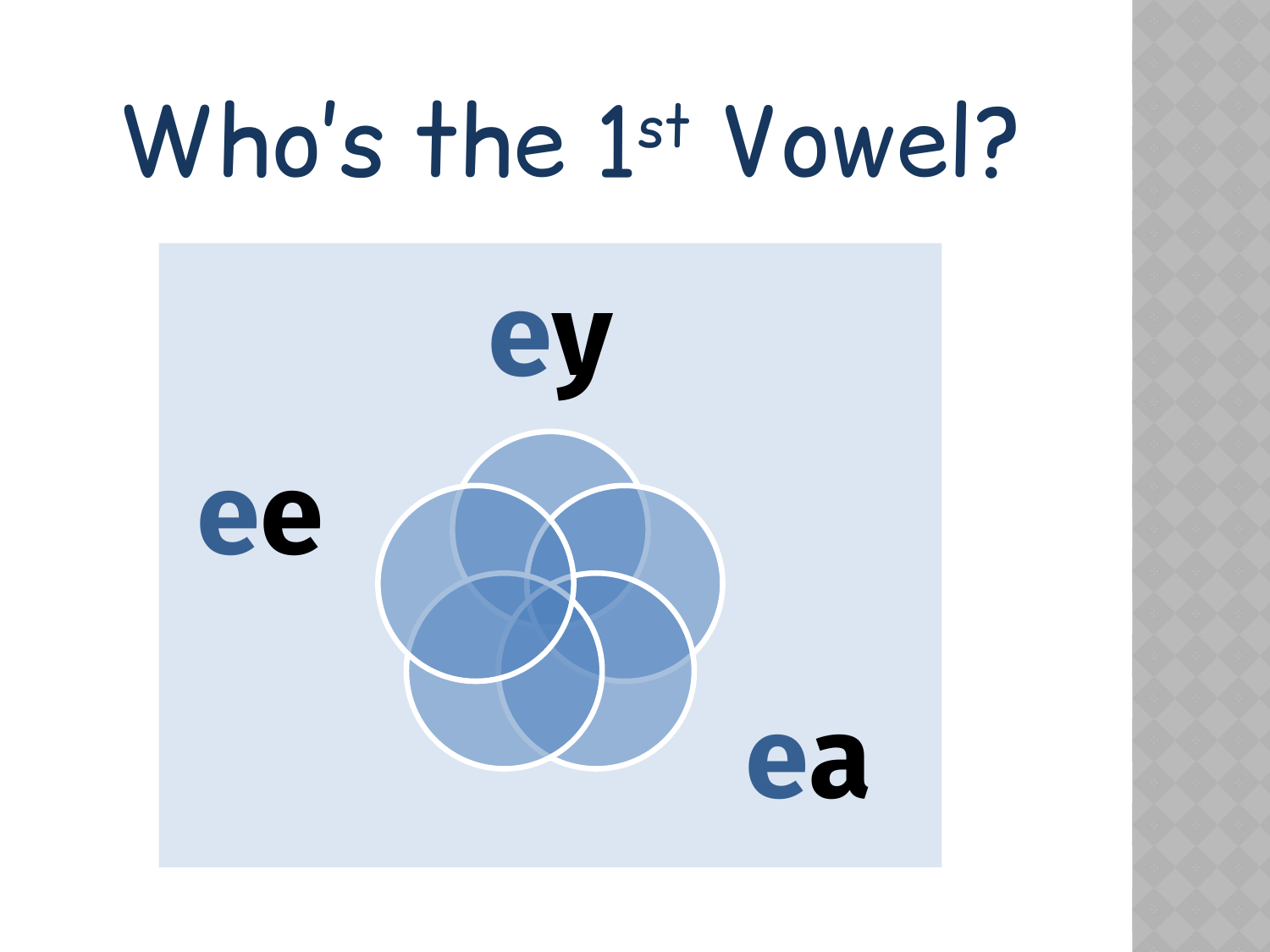

Who’s the 1st Vowel?
ey

ea

ee